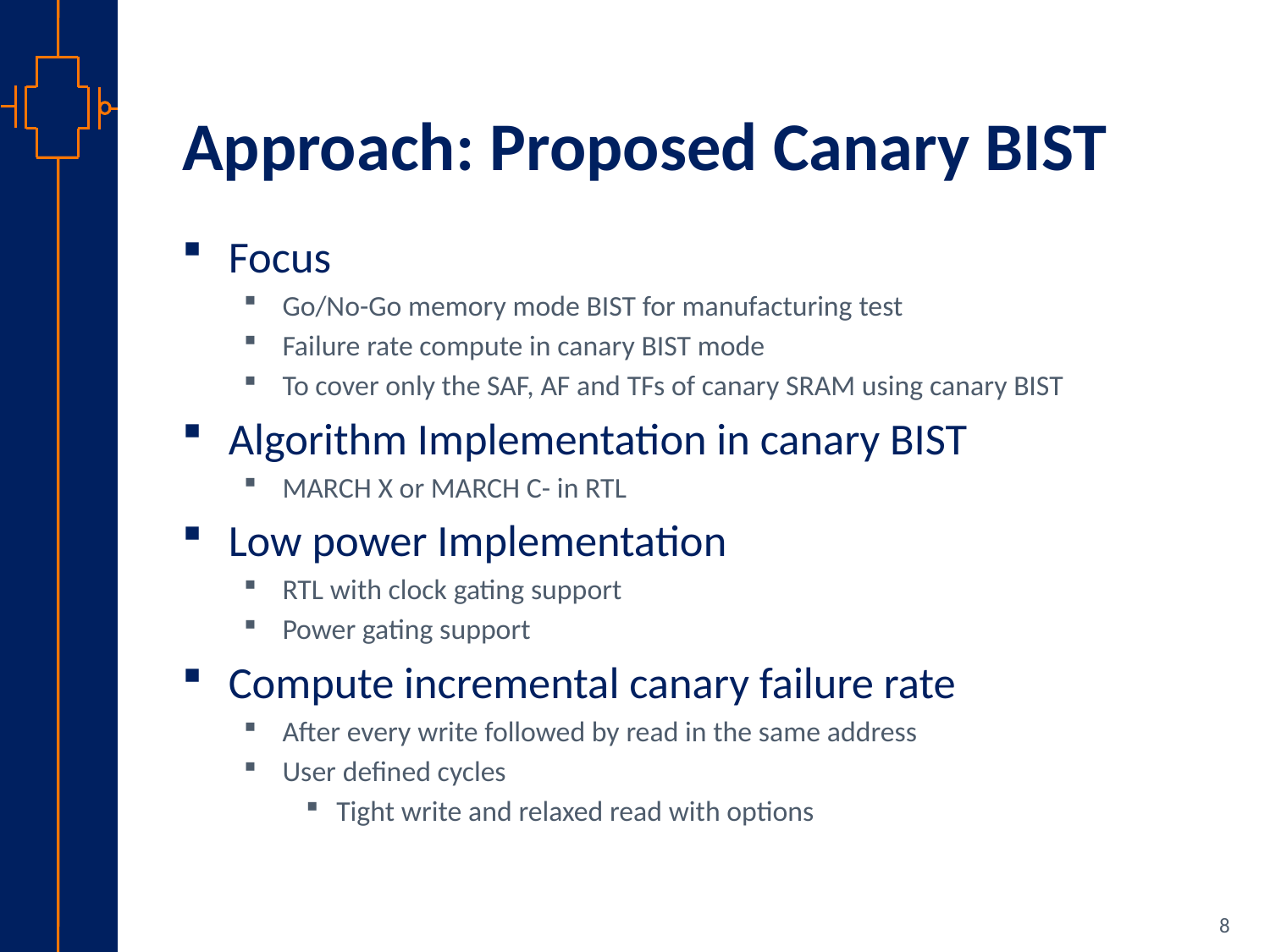

# Approach: Proposed Canary BIST
Focus
Go/No-Go memory mode BIST for manufacturing test
Failure rate compute in canary BIST mode
To cover only the SAF, AF and TFs of canary SRAM using canary BIST
Algorithm Implementation in canary BIST
MARCH X or MARCH C- in RTL
Low power Implementation
RTL with clock gating support
Power gating support
Compute incremental canary failure rate
After every write followed by read in the same address
User defined cycles
Tight write and relaxed read with options
8